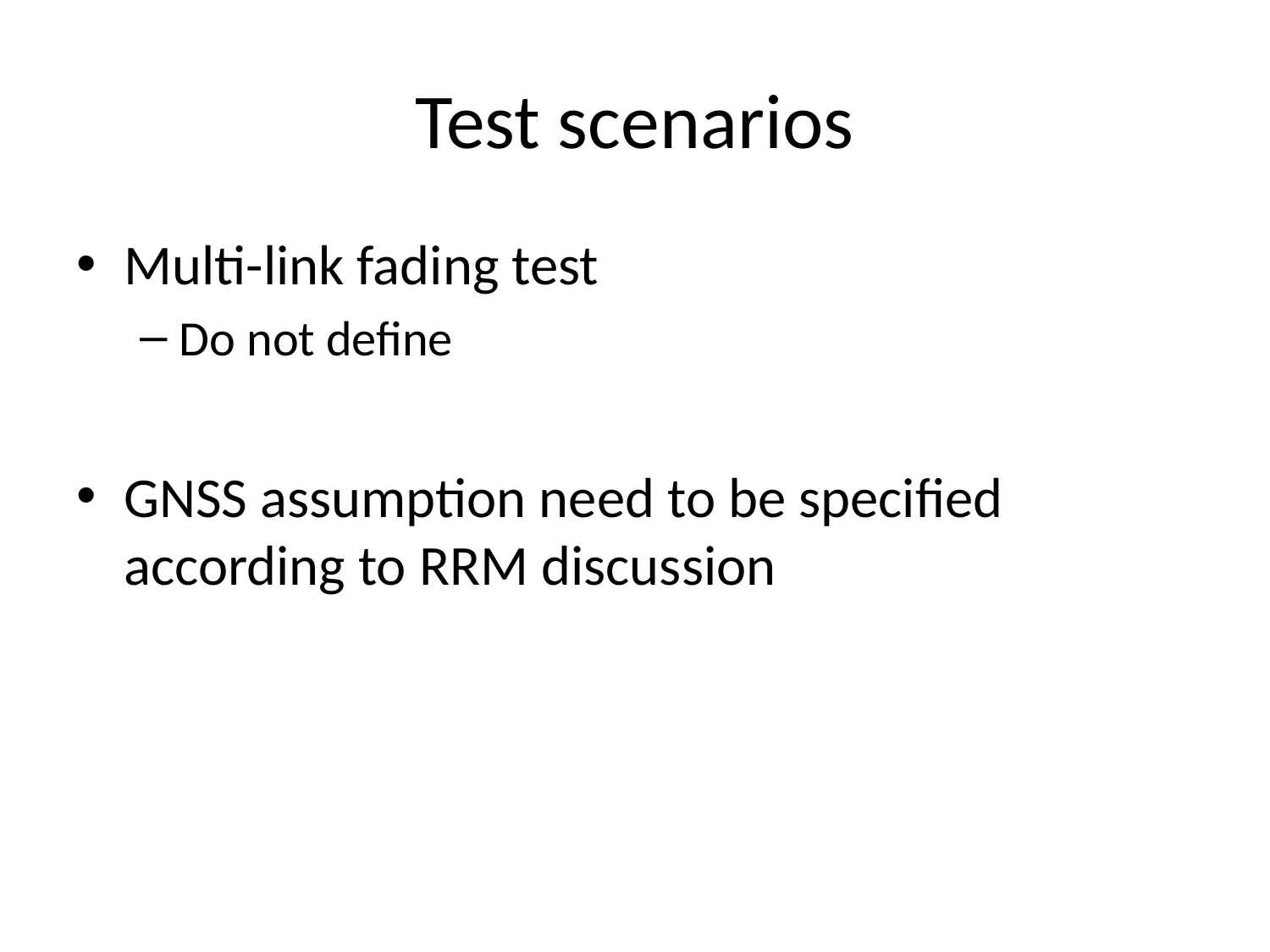

# Test scenarios
Multi-link fading test
Do not define

GNSS assumption need to be specified according to RRM discussion